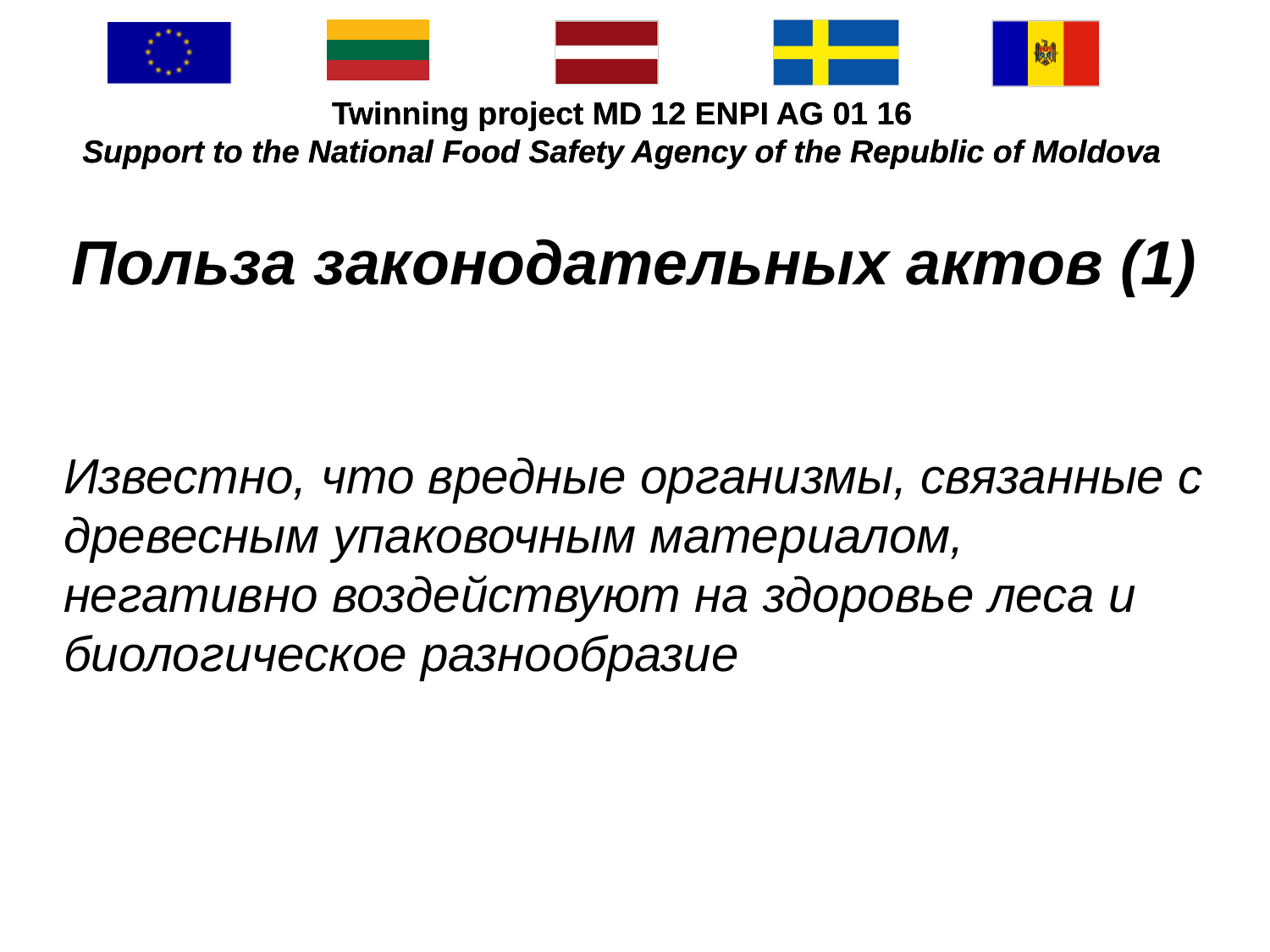

#
Польза законодательных актов (1)
Известно, что вредные организмы, связанные с древесным упаковочным материалом, негативно воздействуют на здоровье леса и биологическое разнообразие